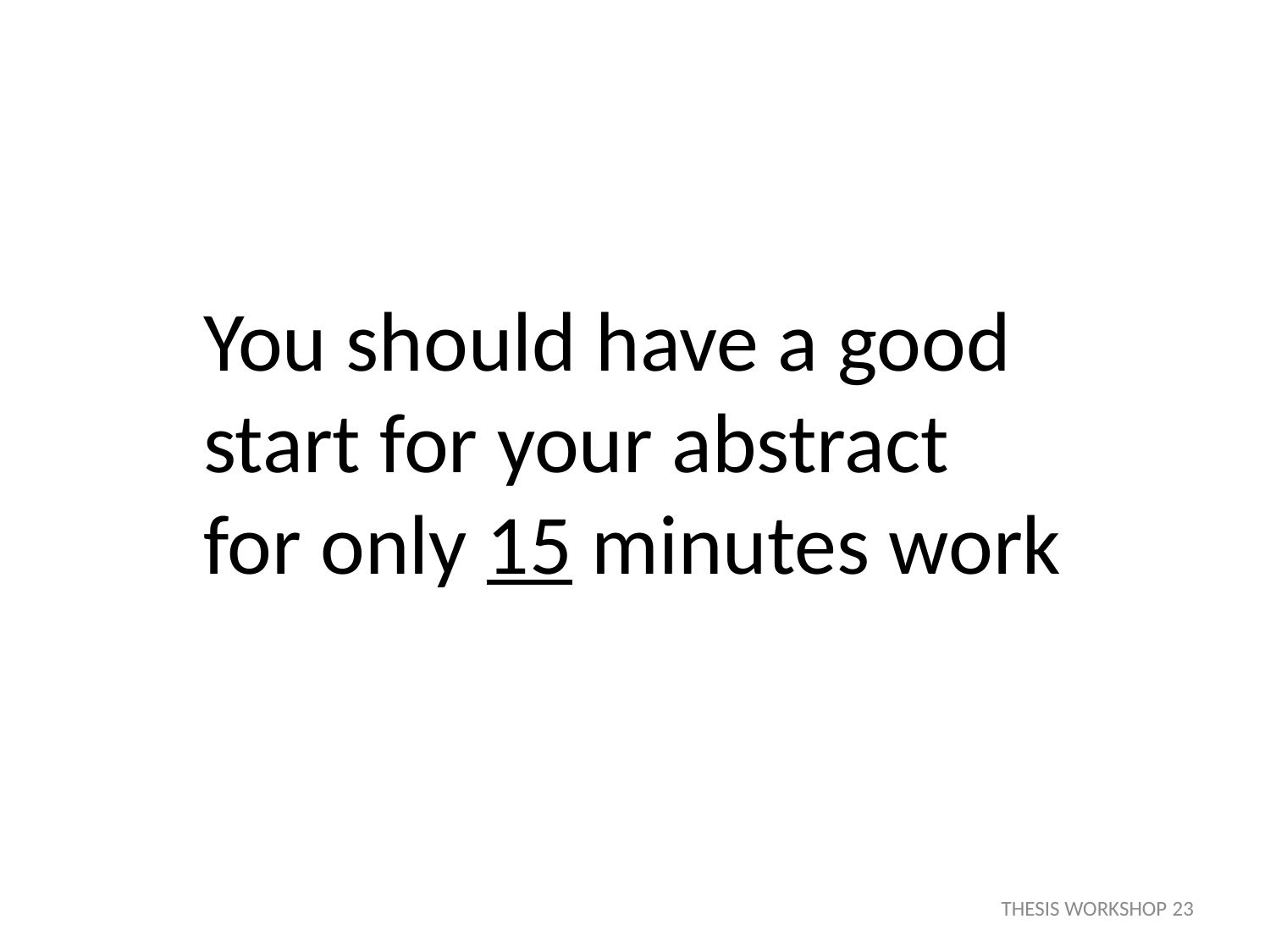

You should have a good start for your abstract for only 15 minutes work
THESIS WORKSHOP 23